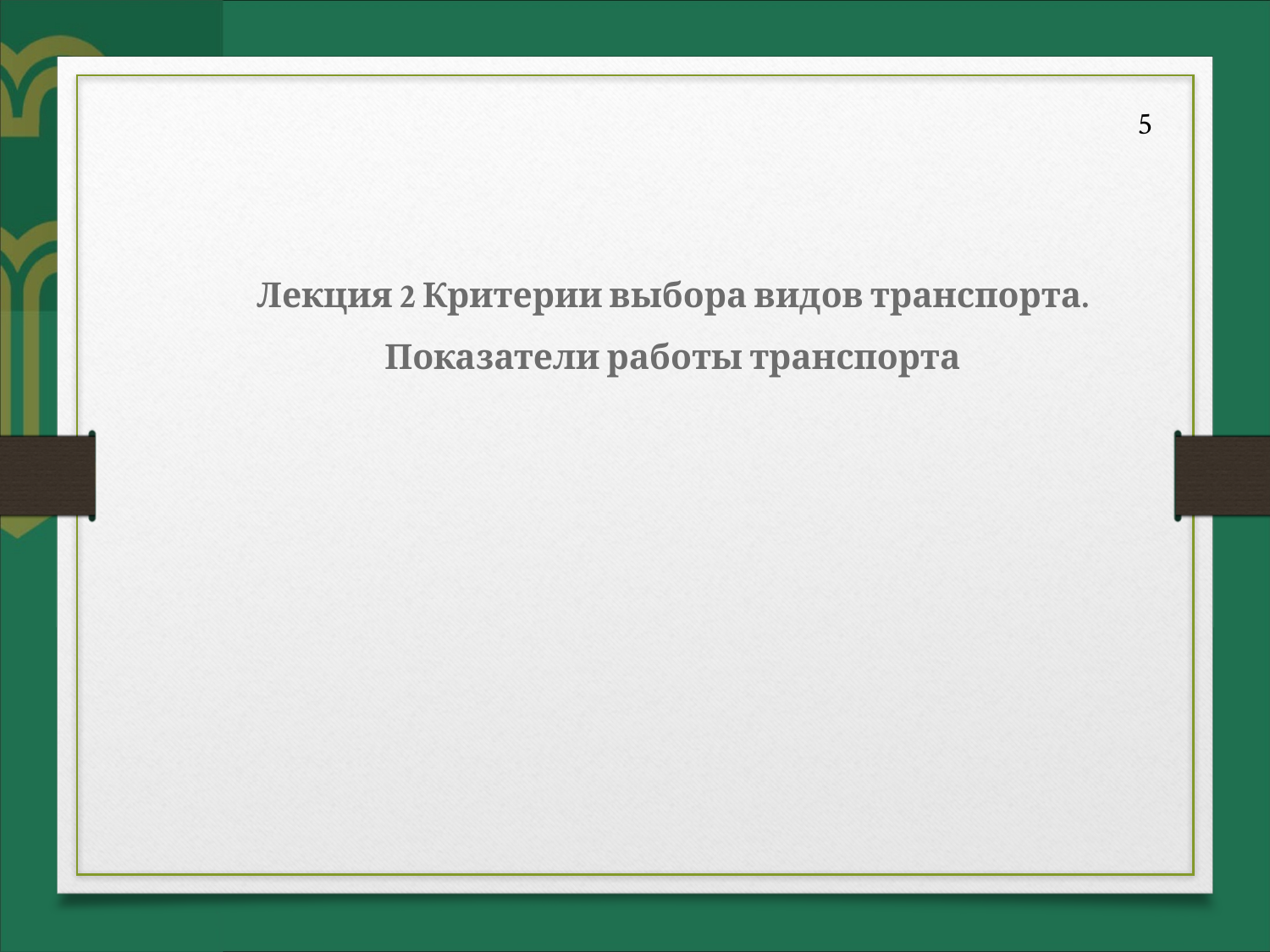

5
# Лекция 2 Критерии выбора видов транспорта. Показатели работы транспорта